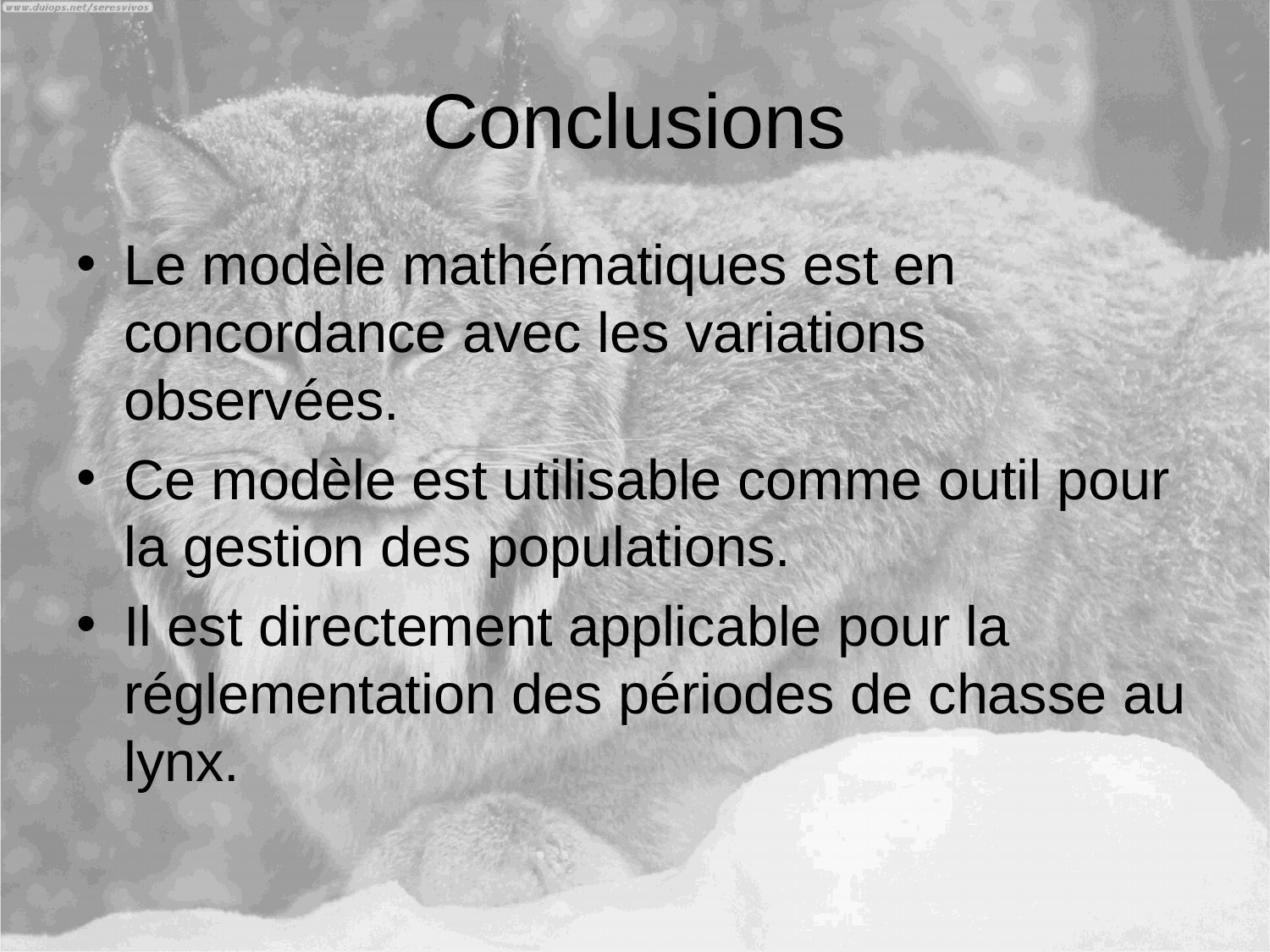

# Conclusions
Le modèle mathématiques est en concordance avec les variations observées.
Ce modèle est utilisable comme outil pour la gestion des populations.
Il est directement applicable pour la réglementation des périodes de chasse au lynx.